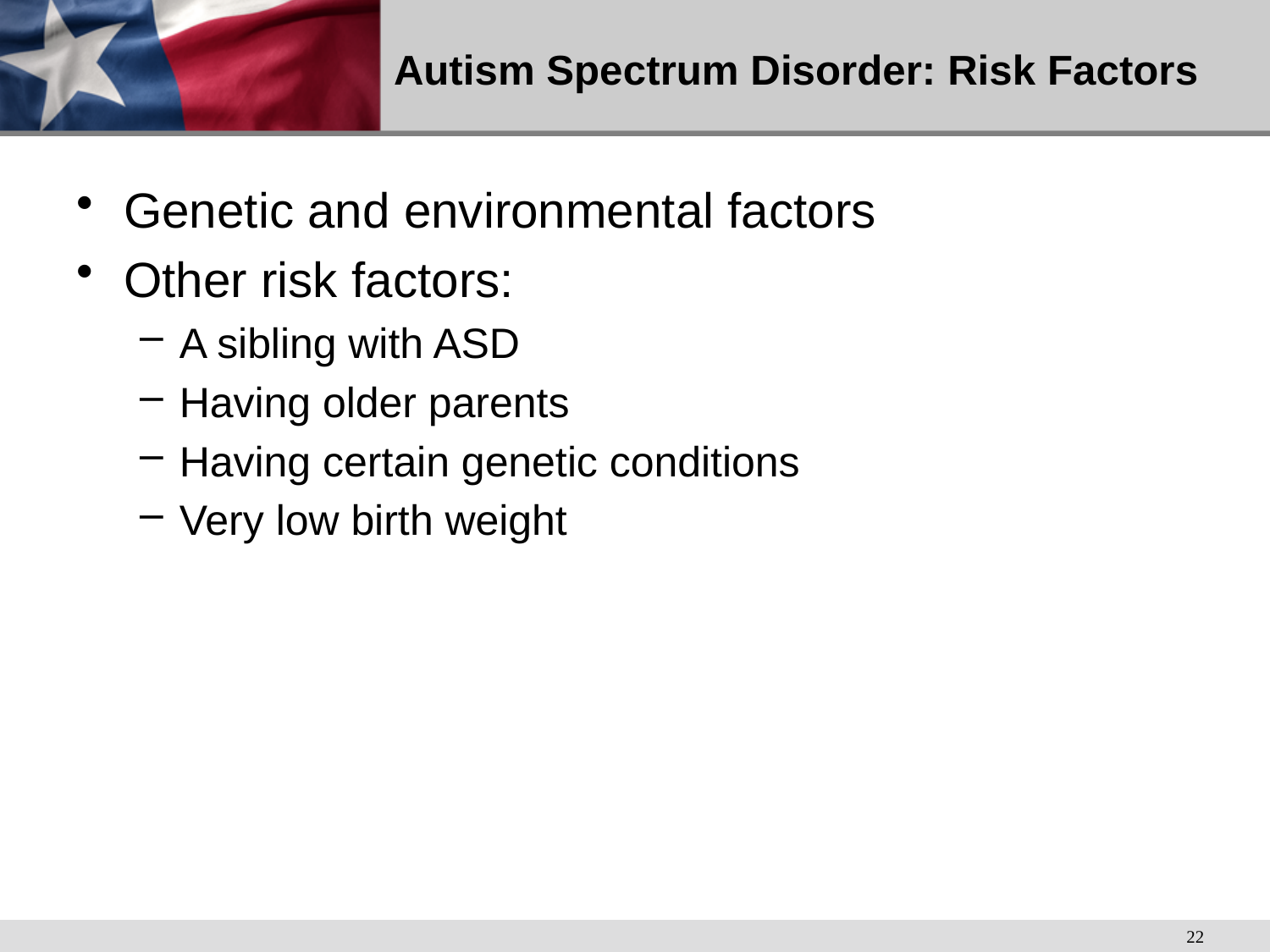

# Autism Spectrum Disorder: Risk Factors
Genetic and environmental factors
Other risk factors:
A sibling with ASD
Having older parents
Having certain genetic conditions
Very low birth weight
22